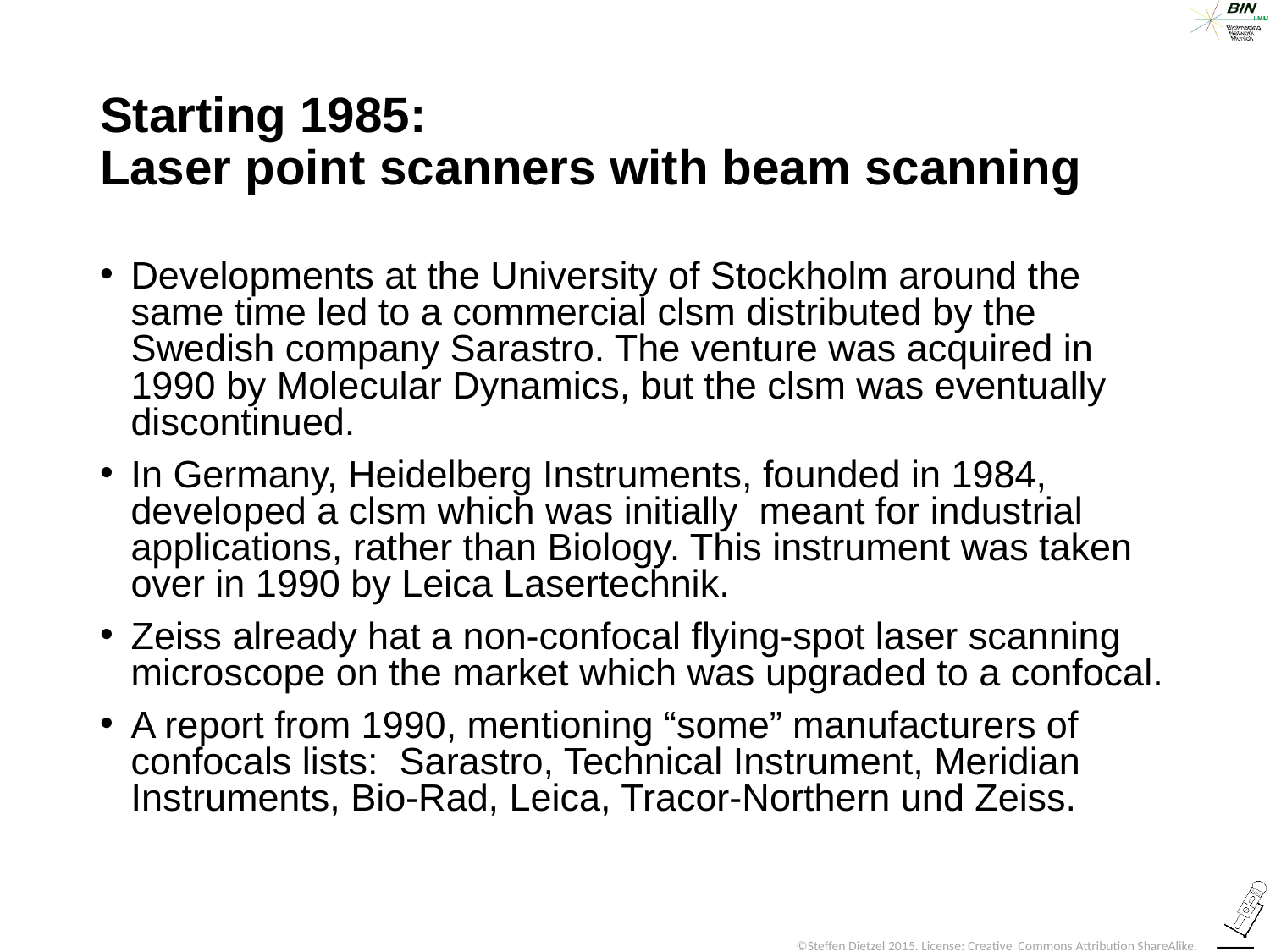

Starting 1985:
Laser point scanners with beam scanning
Developments at the University of Stockholm around the same time led to a commercial clsm distributed by the Swedish company Sarastro. The venture was acquired in 1990 by Molecular Dynamics, but the clsm was eventually discontinued.
In Germany, Heidelberg Instruments, founded in 1984, developed a clsm which was initially  meant for industrial applications, rather than Biology. This instrument was taken over in 1990 by Leica Lasertechnik.
Zeiss already hat a non-confocal flying-spot laser scanning microscope on the market which was upgraded to a confocal.
A report from 1990, mentioning “some” manufacturers of confocals lists:  Sarastro, Technical Instrument, Meridian Instruments, Bio-Rad, Leica, Tracor-Northern und Zeiss.